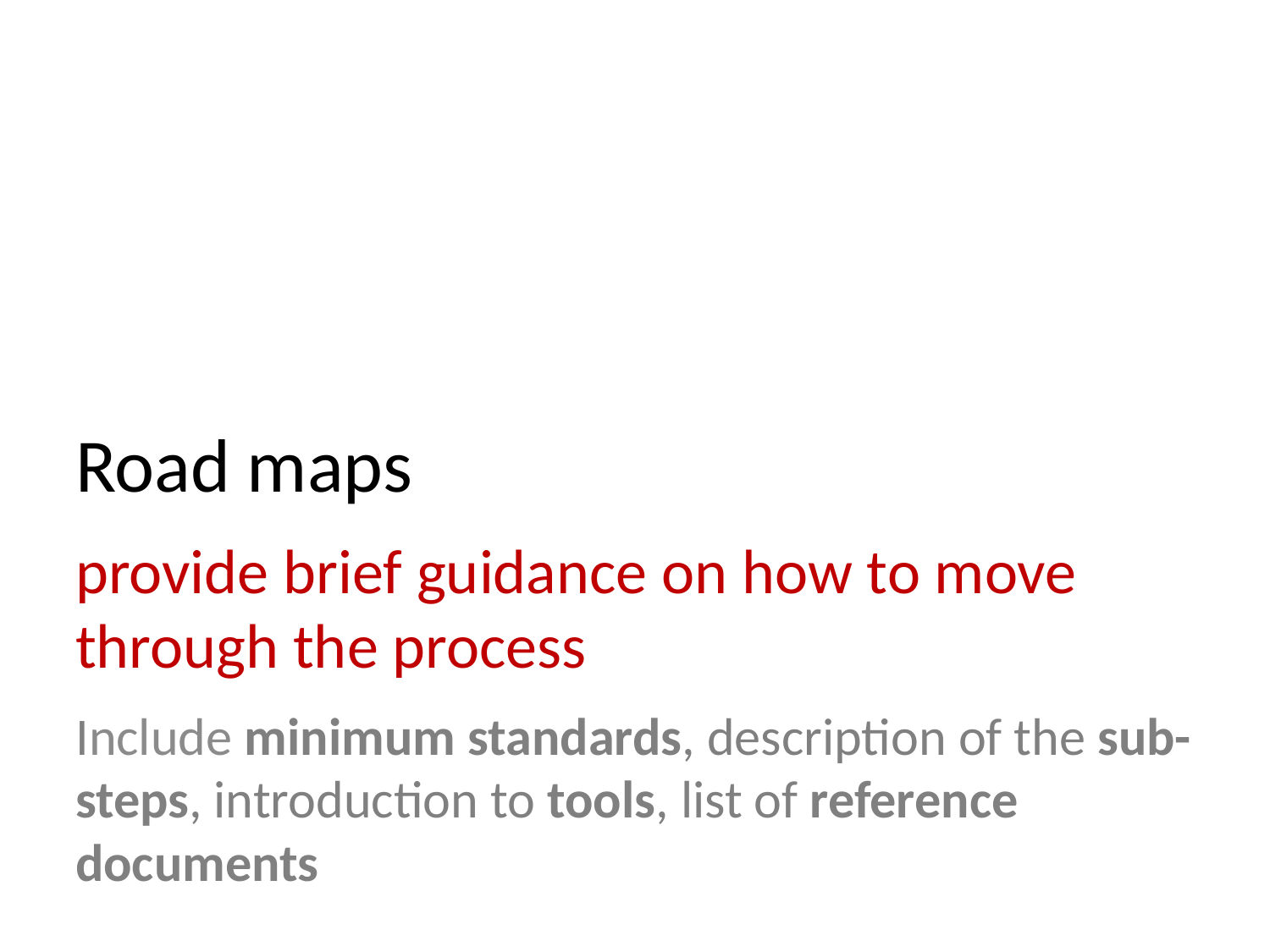

Road maps
provide brief guidance on how to move through the process
Include minimum standards, description of the sub-steps, introduction to tools, list of reference documents